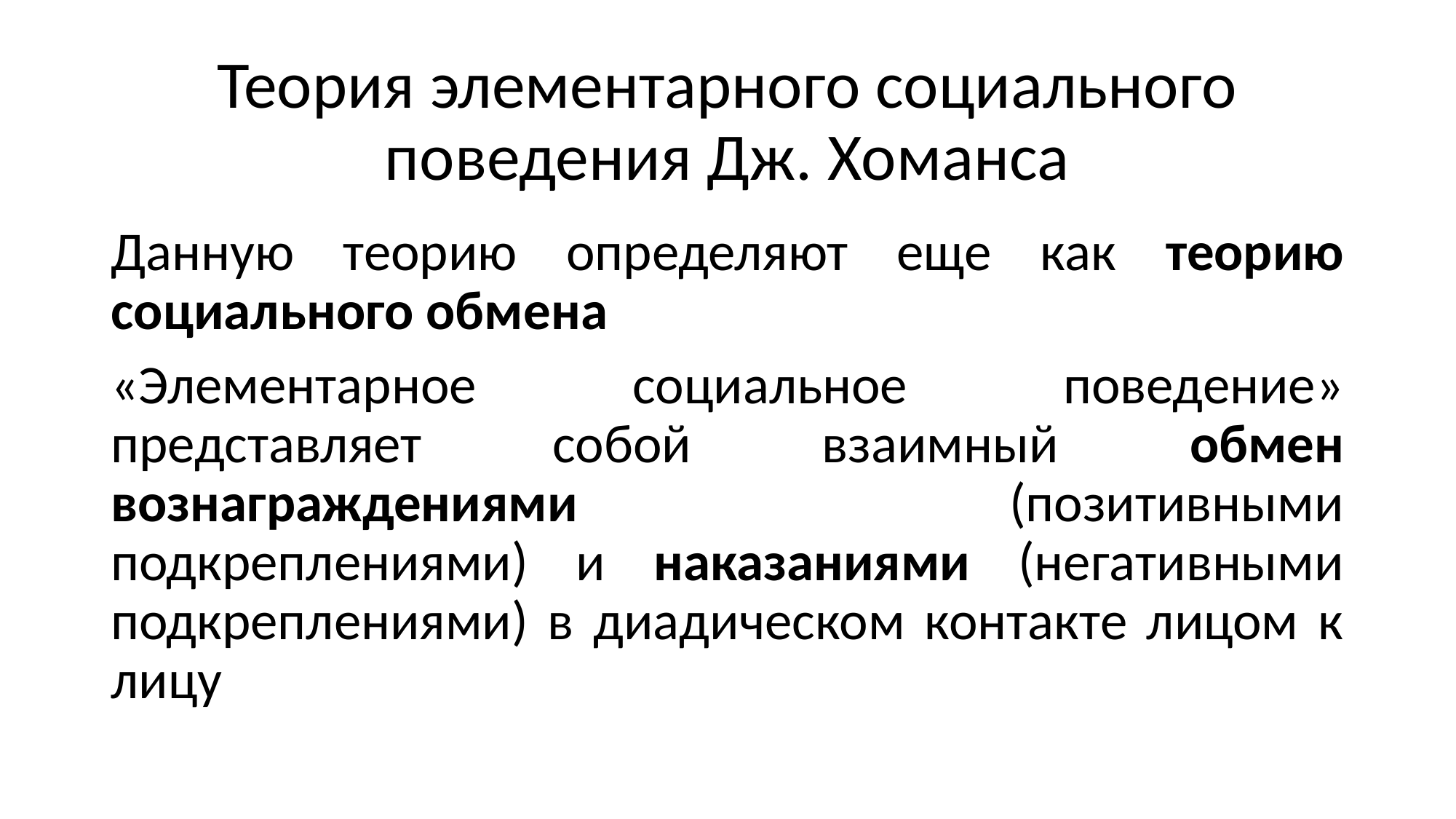

# Теория элементарного социального поведения Дж. Хоманса
Данную теорию определяют еще как теорию социального обмена
«Элементарное социальное поведение» представляет собой взаимный обмен вознаграждениями (позитивными подкреплениями) и наказаниями (негативными подкреплениями) в диадическом контакте лицом к лицу